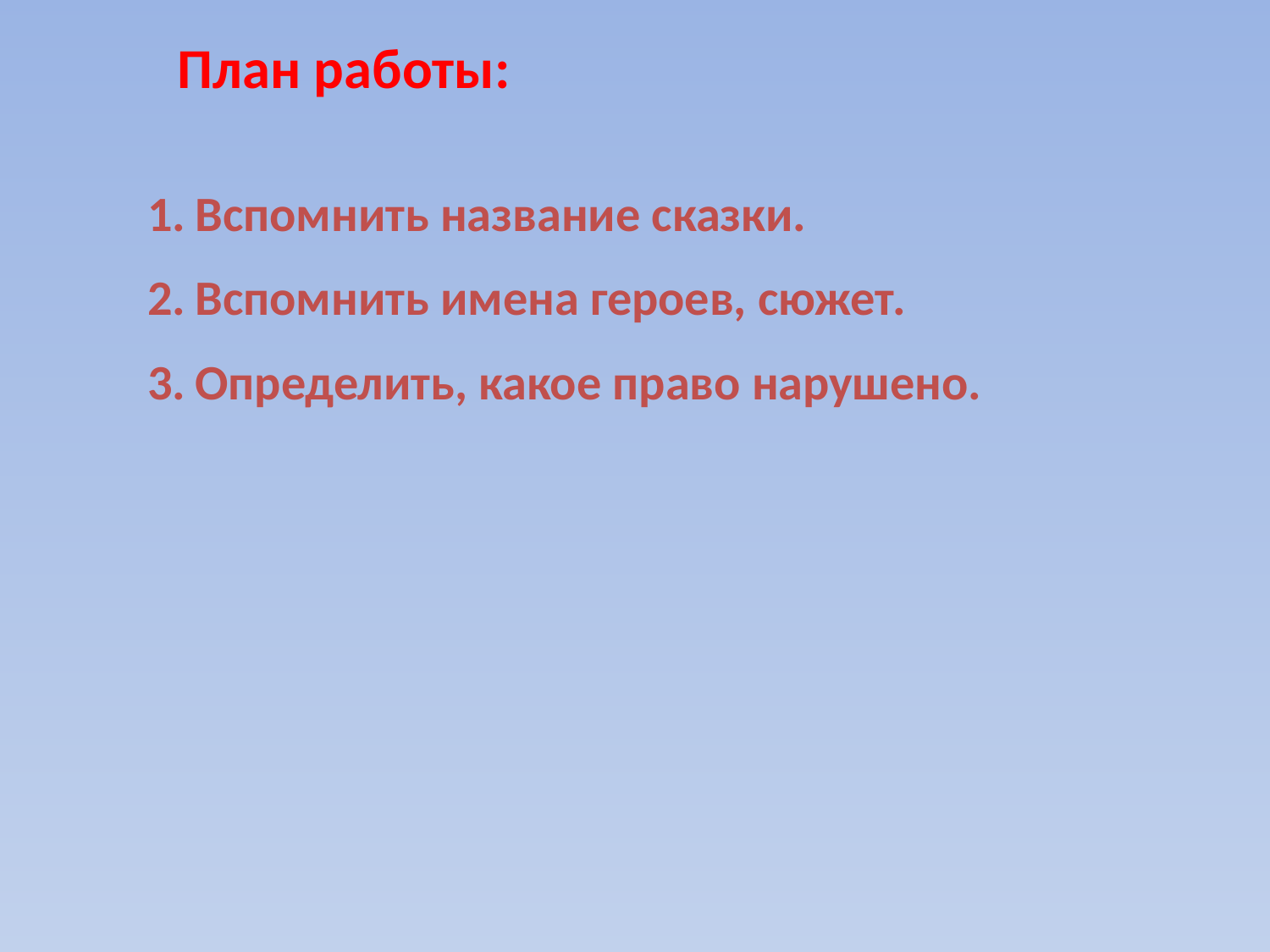

План работы:
Вспомнить название сказки.
Вспомнить имена героев, сюжет.
Определить, какое право нарушено.